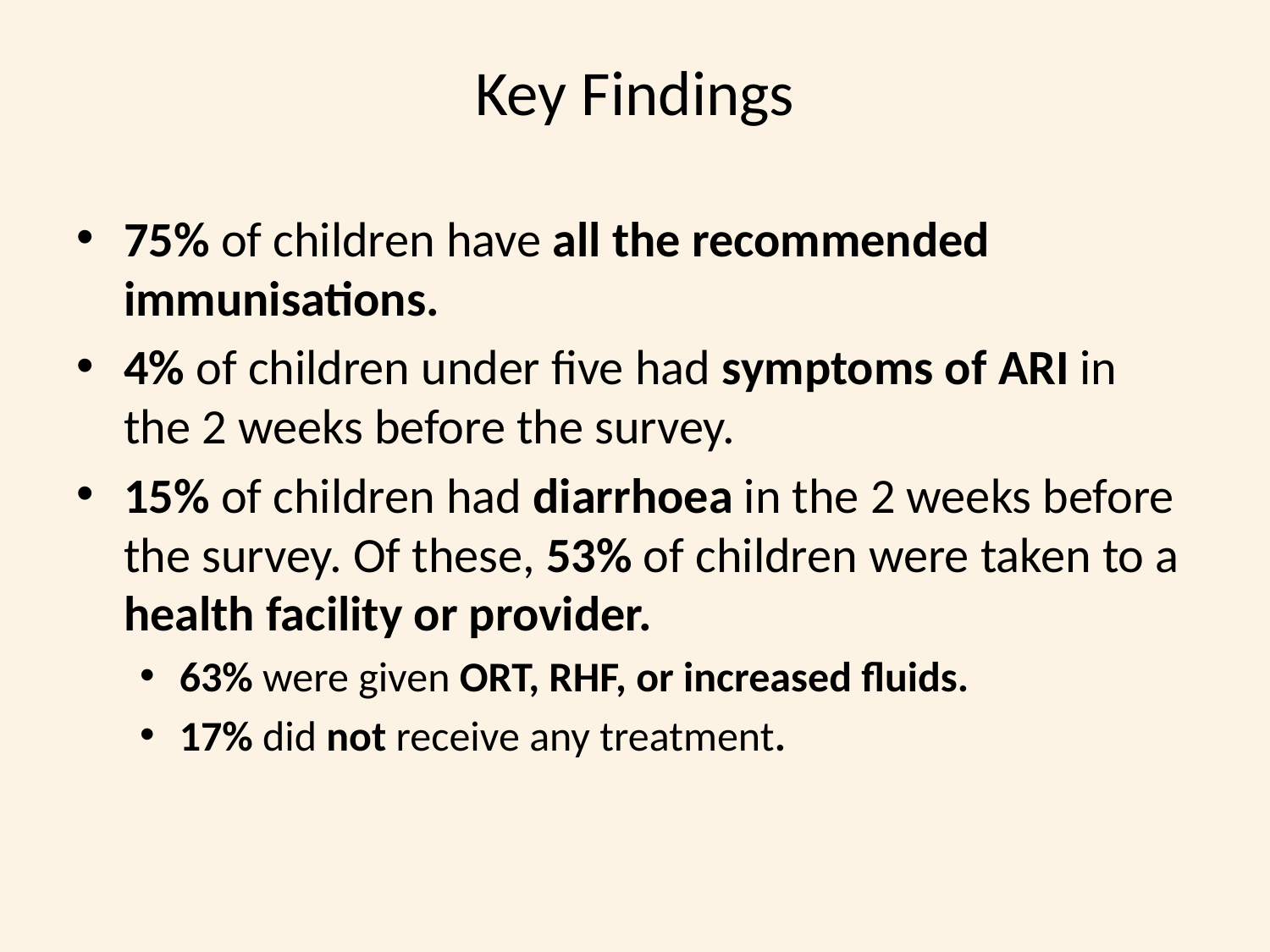

# Key Findings
75% of children have all the recommended immunisations.
4% of children under five had symptoms of ARI in the 2 weeks before the survey.
15% of children had diarrhoea in the 2 weeks before the survey. Of these, 53% of children were taken to a health facility or provider.
63% were given ORT, RHF, or increased fluids.
17% did not receive any treatment.